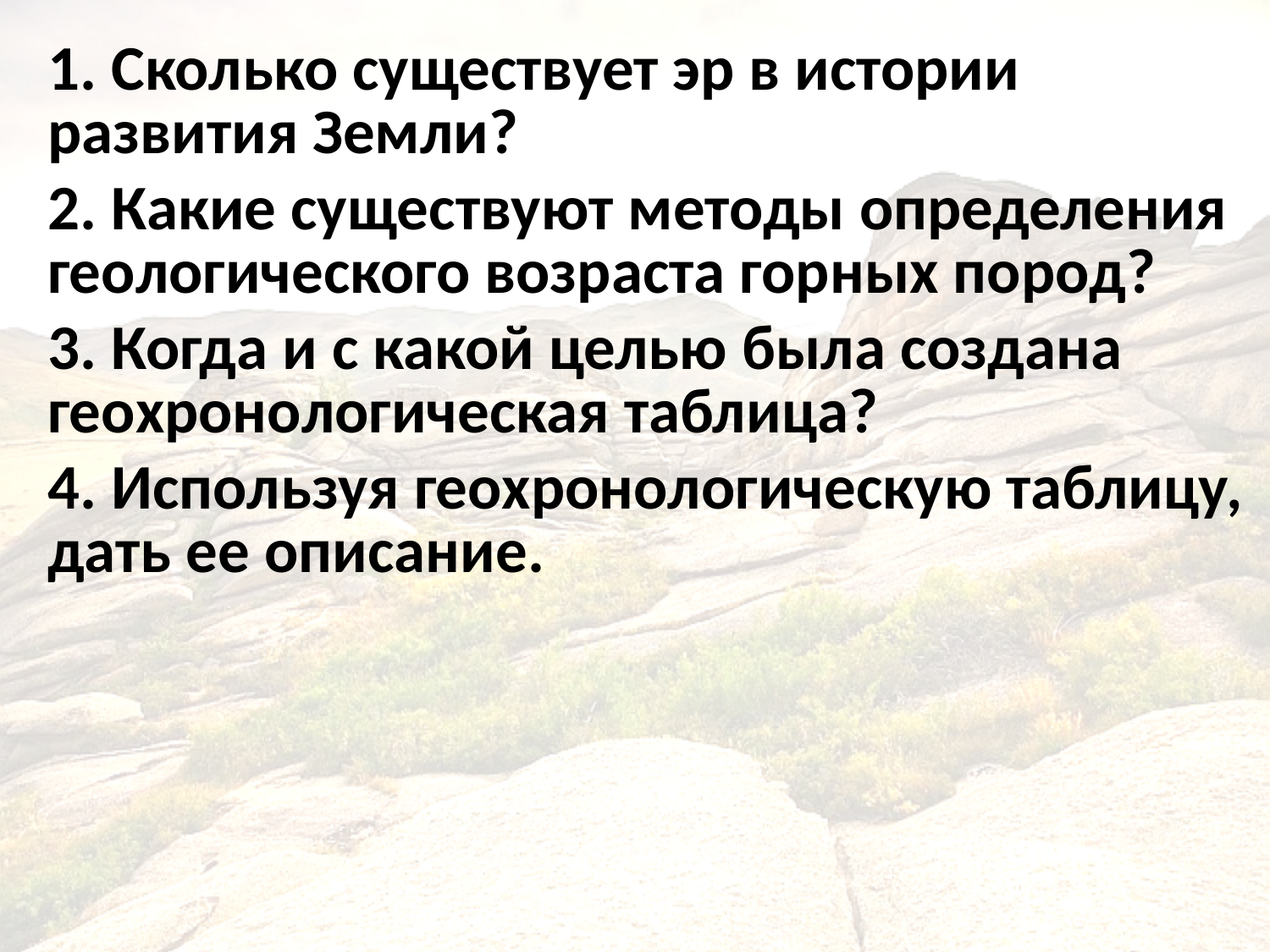

1. Сколько существует эр в истории развития Земли?
2. Какие существуют методы определения геологического возраста горных пород?
3. Когда и с какой целью была создана геохронологическая таблица?
4. Используя геохронологическую таблицу, дать ее описание.